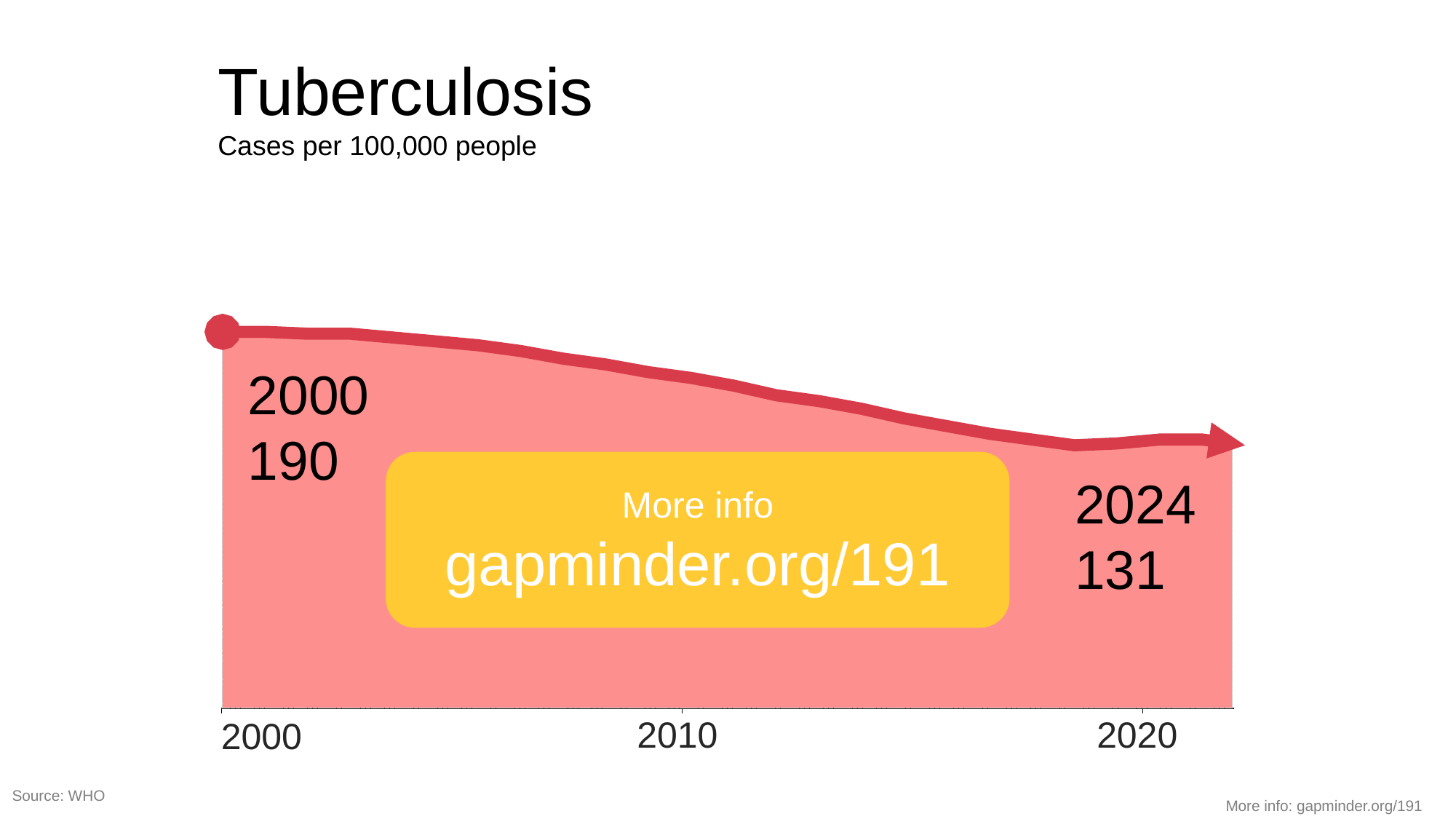

Tuberculosis
Cases per 100,000 people

2000
190
More info
gapminder.org/191
2024
131
2010
2020
2000

Source: WHO
More info: gapminder.org/191